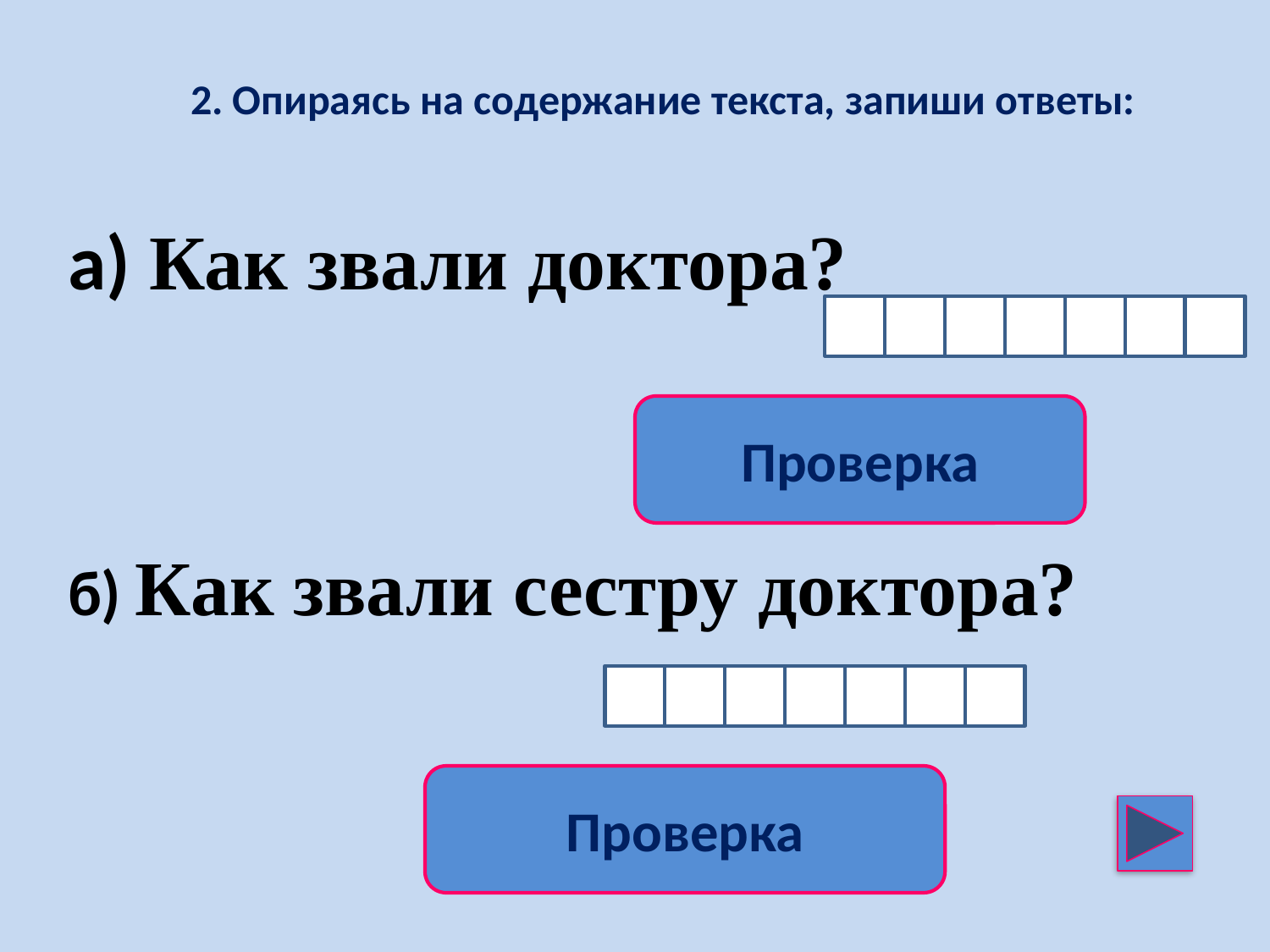

2. Опираясь на содержание текста, запиши ответы:
а) Как звали доктора?

б) Как звали сестру доктора?

Проверка
А
Й
Б
О
Л
И
Т

Проверка
В
А
Р
В
А
Р
А